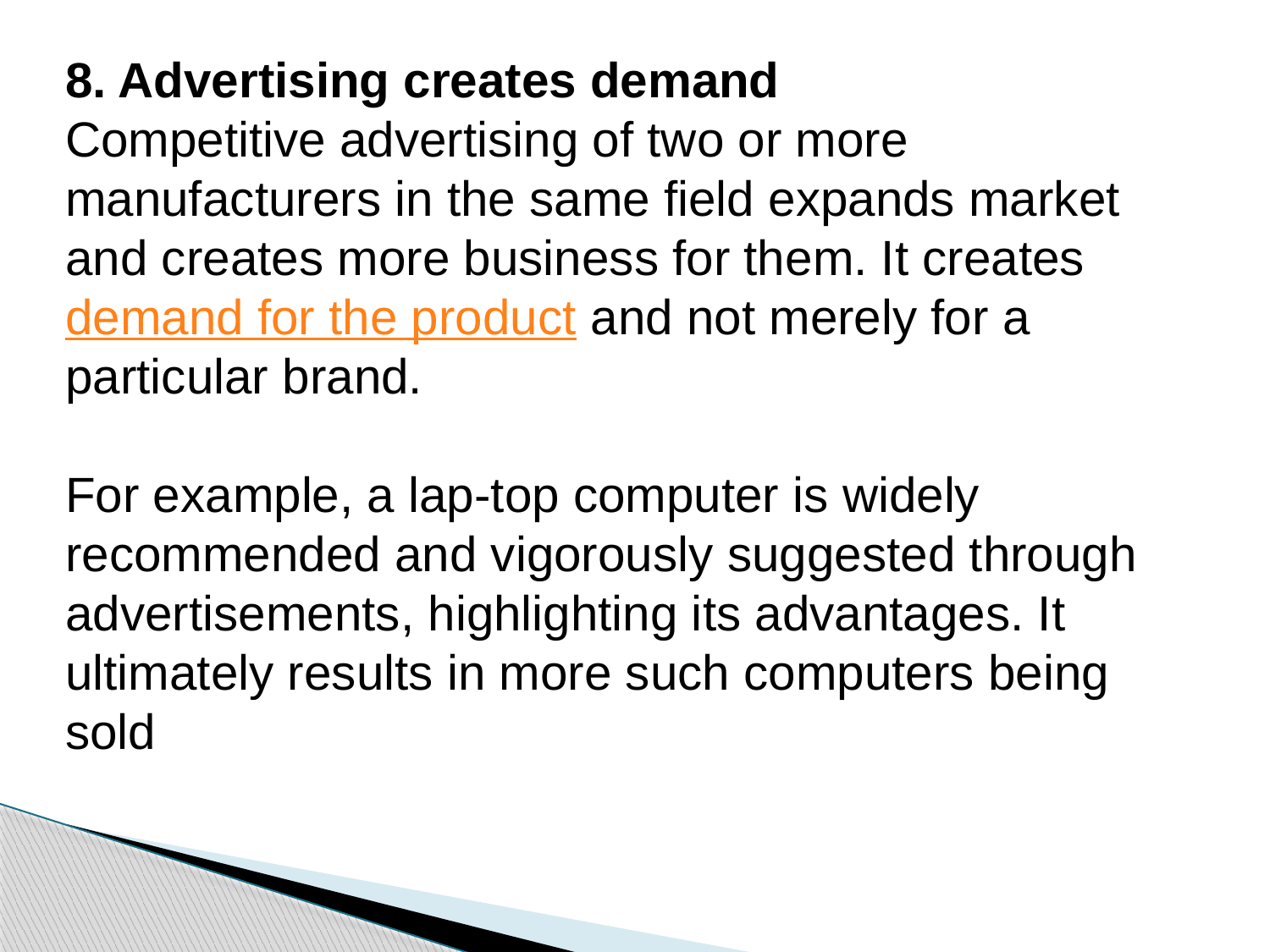

8. Advertising creates demand
Competitive advertising of two or more manufacturers in the same field expands market and creates more business for them. It creates demand for the product and not merely for a particular brand.

For example, a lap-top computer is widely recommended and vigorously suggested through advertisements, highlighting its advantages. It ultimately results in more such computers being sold